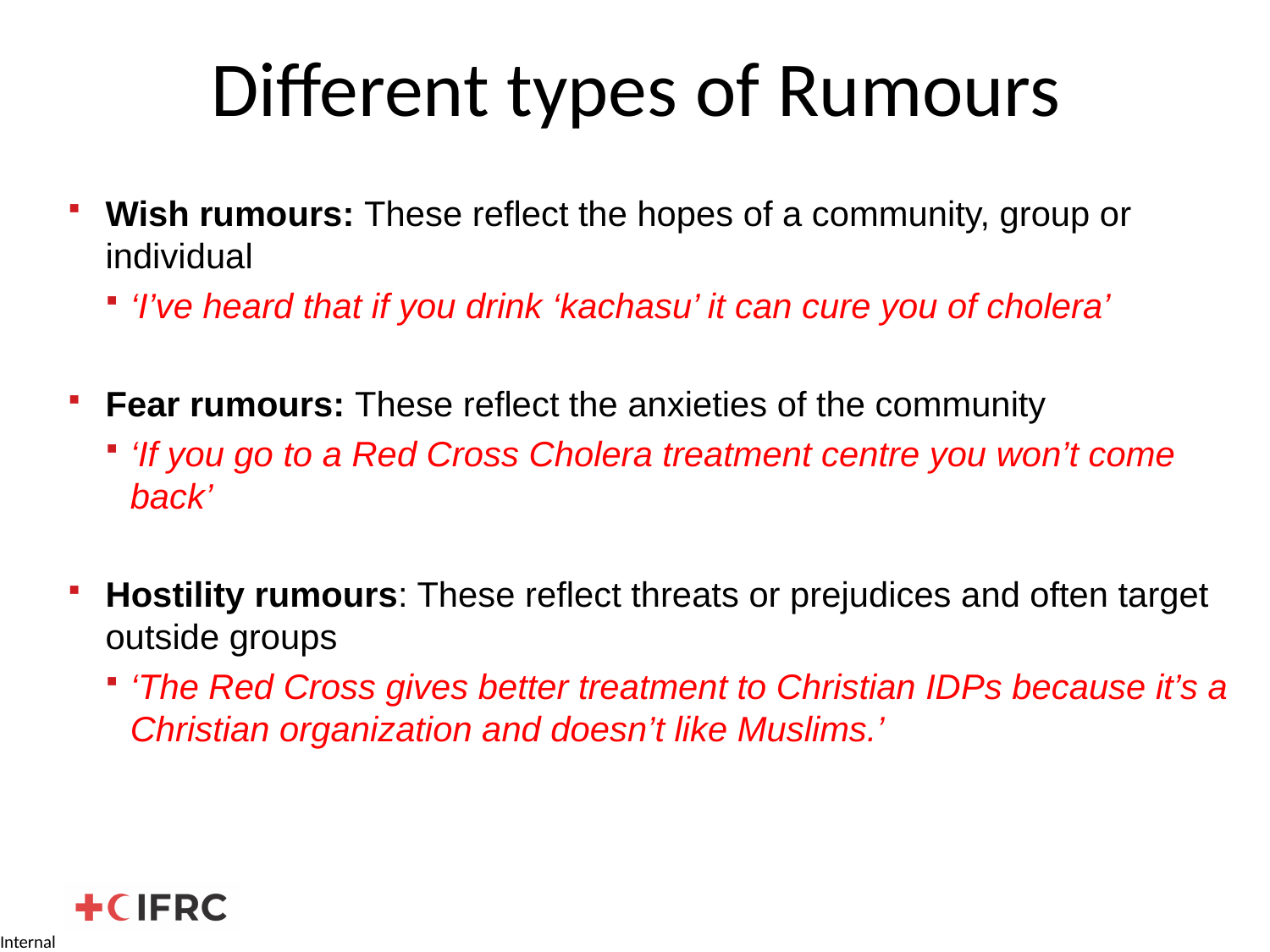

# Different types of Rumours
Wish rumours: These reflect the hopes of a community, group or individual
‘I’ve heard that if you drink ‘kachasu’ it can cure you of cholera’

Fear rumours: These reflect the anxieties of the community
‘If you go to a Red Cross Cholera treatment centre you won’t come back’

Hostility rumours: These reflect threats or prejudices and often target outside groups
‘The Red Cross gives better treatment to Christian IDPs because it’s a Christian organization and doesn’t like Muslims.’